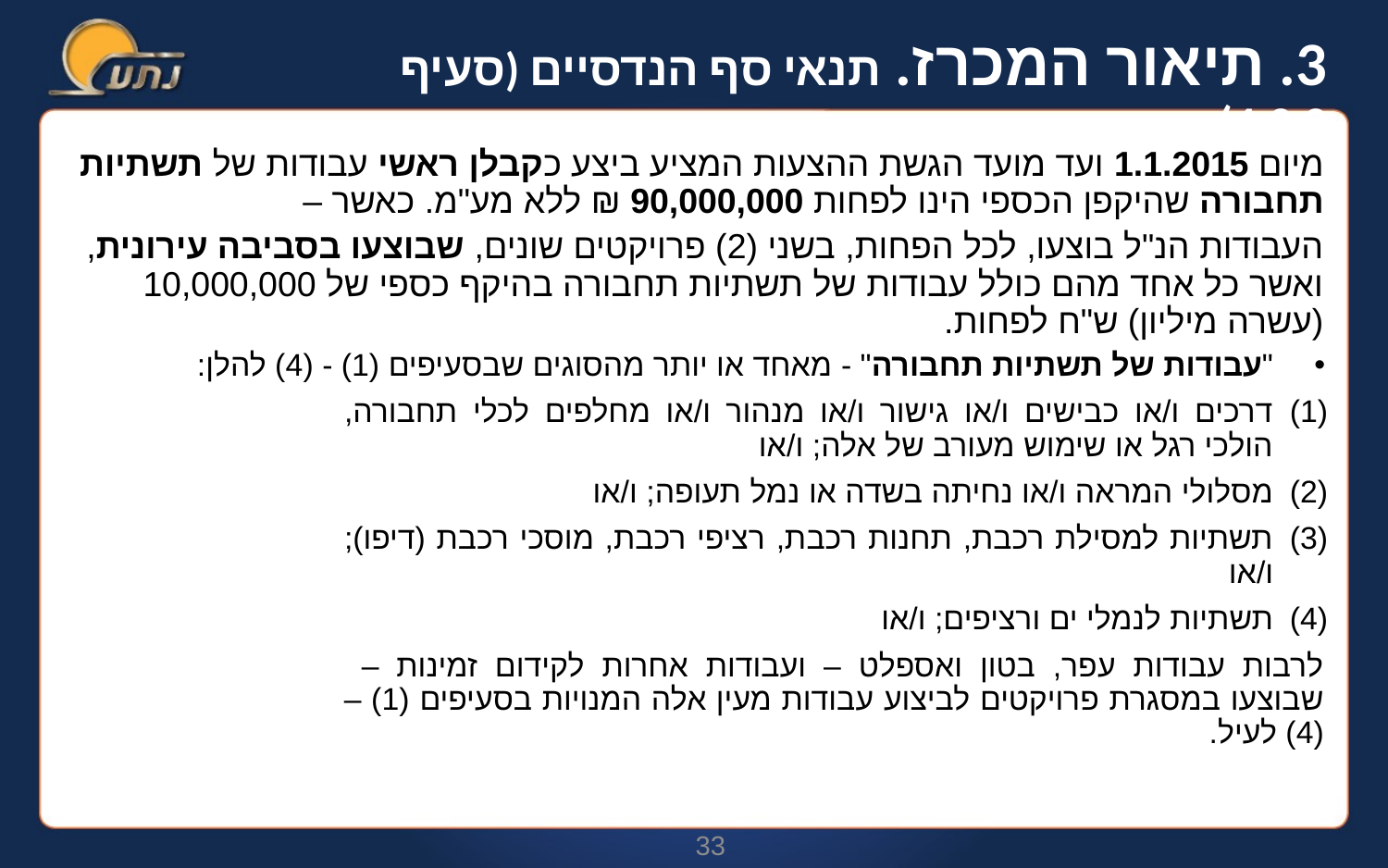

3. תיאור המכרז. תנאי סף הנדסיים (סעיף 4.3.2)
מיום 1.1.2015 ועד מועד הגשת ההצעות המציע ביצע כקבלן ראשי עבודות של תשתיות תחבורה שהיקפן הכספי הינו לפחות 90,000,000 ₪ ללא מע"מ. כאשר –
העבודות הנ"ל בוצעו, לכל הפחות, בשני (2) פרויקטים שונים, שבוצעו בסביבה עירונית, ואשר כל אחד מהם כולל עבודות של תשתיות תחבורה בהיקף כספי של 10,000,000 (עשרה מיליון) ש"ח לפחות.
"עבודות של תשתיות תחבורה" - מאחד או יותר מהסוגים שבסעיפים (1) - (4) להלן:
דרכים ו/או כבישים ו/או גישור ו/או מנהור ו/או מחלפים לכלי תחבורה, הולכי רגל או שימוש מעורב של אלה; ו/או
מסלולי המראה ו/או נחיתה בשדה או נמל תעופה; ו/או
תשתיות למסילת רכבת, תחנות רכבת, רציפי רכבת, מוסכי רכבת (דיפו); ו/או
תשתיות לנמלי ים ורציפים; ו/או
לרבות עבודות עפר, בטון ואספלט – ועבודות אחרות לקידום זמינות –  שבוצעו במסגרת פרויקטים לביצוע עבודות מעין אלה המנויות בסעיפים (1) – (4) לעיל.
33